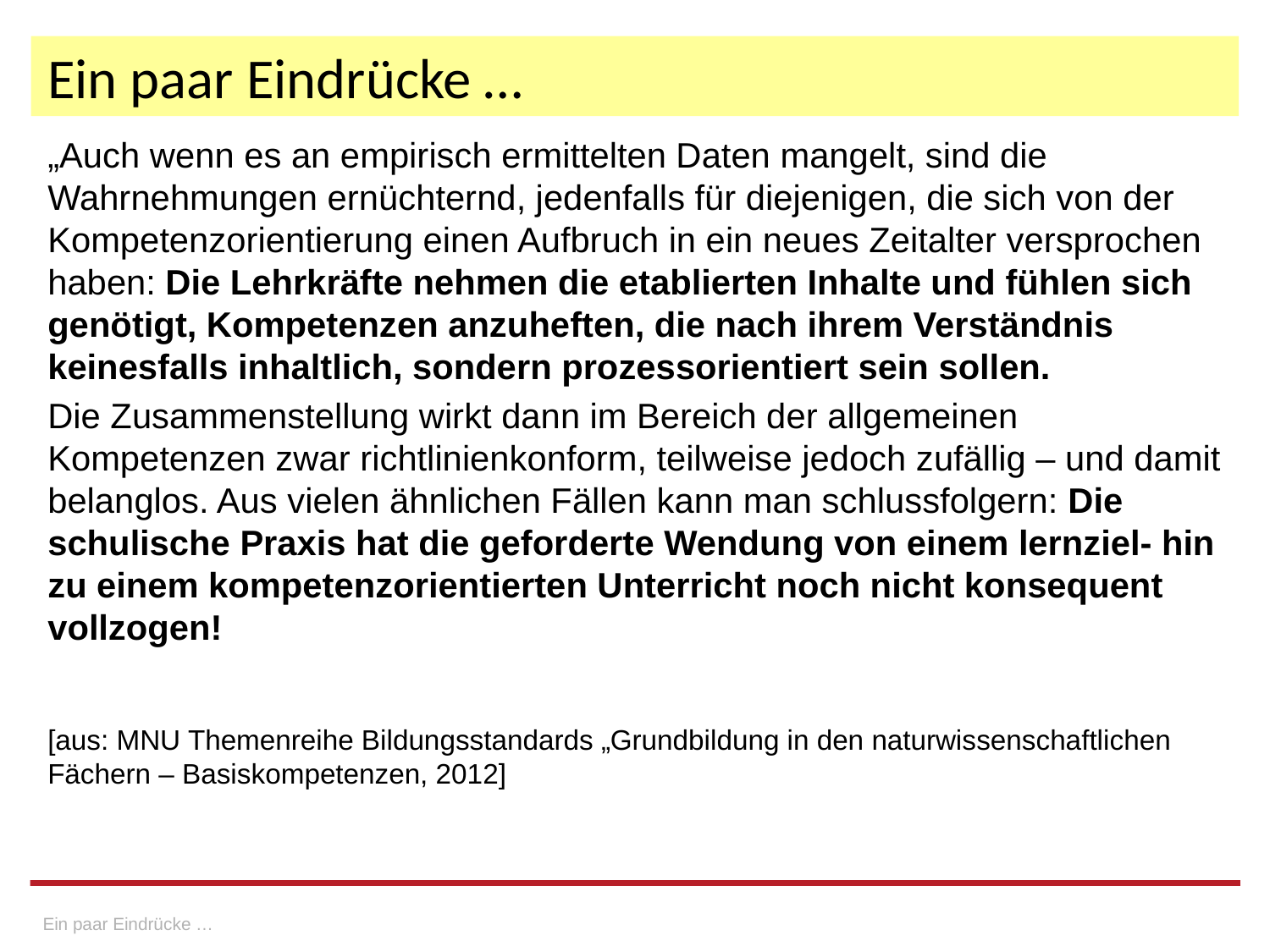

# Ein paar Eindrücke …
„Auch wenn es an empirisch ermittelten Daten mangelt, sind die Wahrnehmungen ernüchternd, jedenfalls für diejenigen, die sich von der Kompetenzorientierung einen Aufbruch in ein neues Zeitalter versprochen haben: Die Lehrkräfte nehmen die etablierten Inhalte und fühlen sich genötigt, Kompetenzen anzuheften, die nach ihrem Verständnis keinesfalls inhaltlich, sondern prozessorientiert sein sollen.
Die Zusammenstellung wirkt dann im Bereich der allgemeinen Kompetenzen zwar richtlinienkonform, teilweise jedoch zufällig – und damit belanglos. Aus vielen ähnlichen Fällen kann man schlussfolgern: Die schulische Praxis hat die geforderte Wendung von einem lernziel- hin zu einem kompetenzorientierten Unterricht noch nicht konsequent vollzogen!

[aus: MNU Themenreihe Bildungsstandards „Grundbildung in den naturwissenschaftlichen Fächern – Basiskompetenzen, 2012]

Ein paar Eindrücke …